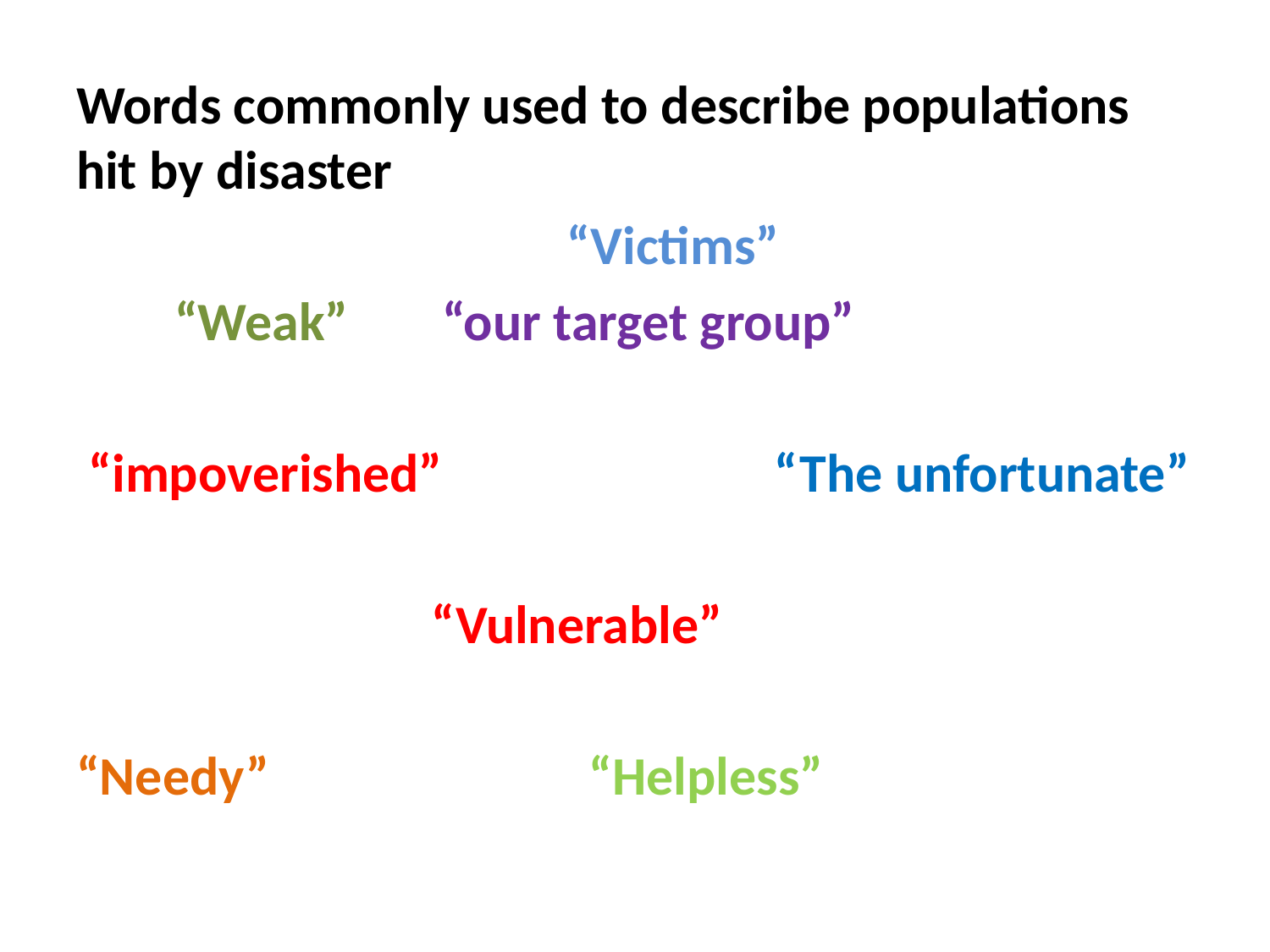

Words commonly used to describe populations hit by disaster
                                        “Victims”
        “Weak”			“our target group”

 “impoverished”                           “The unfortunate”

                             “Vulnerable”

“Needy”                          “Helpless”